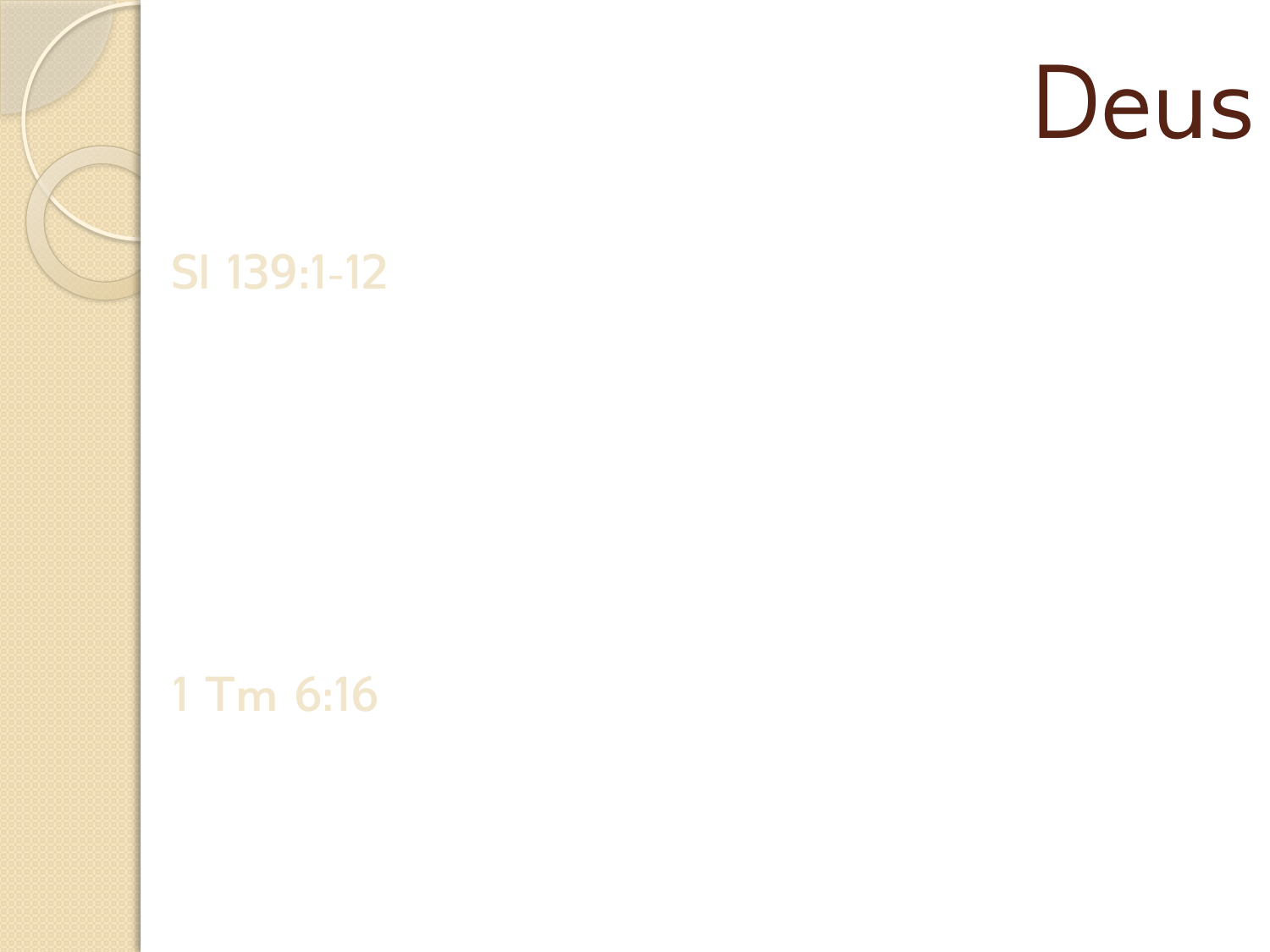

# Deus
Sl 139:1-12
1 Tm 6:16